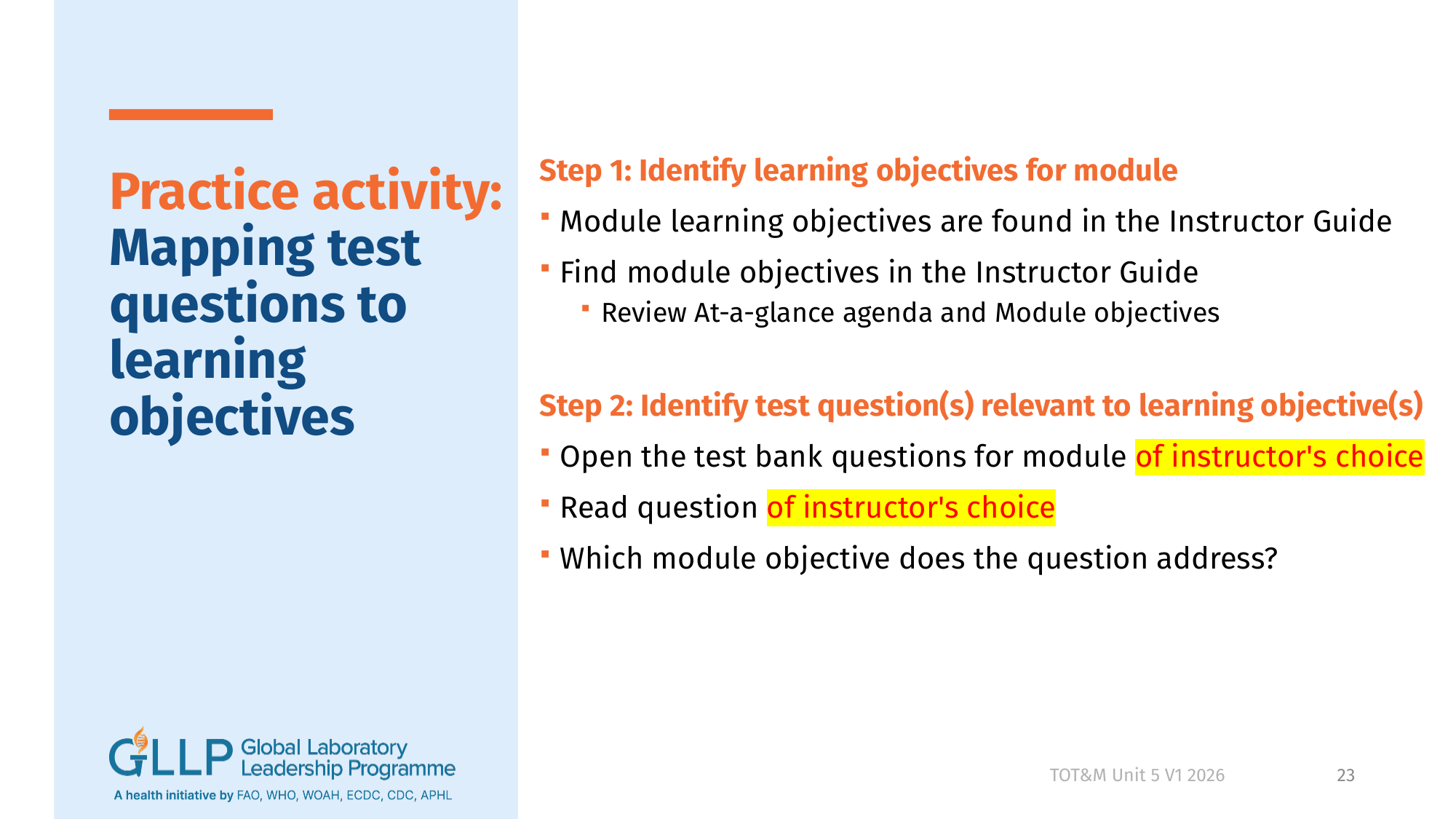

Step 1: Identify learning objectives for module
Module learning objectives are found in the Instructor Guide
Find module objectives in the Instructor Guide
Review At-a-glance agenda and Module objectives

Step 2: Identify test question(s) relevant to learning objective(s)
Open the test bank questions for module of instructor's choice
Read question of instructor's choice
Which module objective does the question address?

# Practice activity: Mapping test questions to learning objectives
TOT&M Unit 5 V1 2026
23